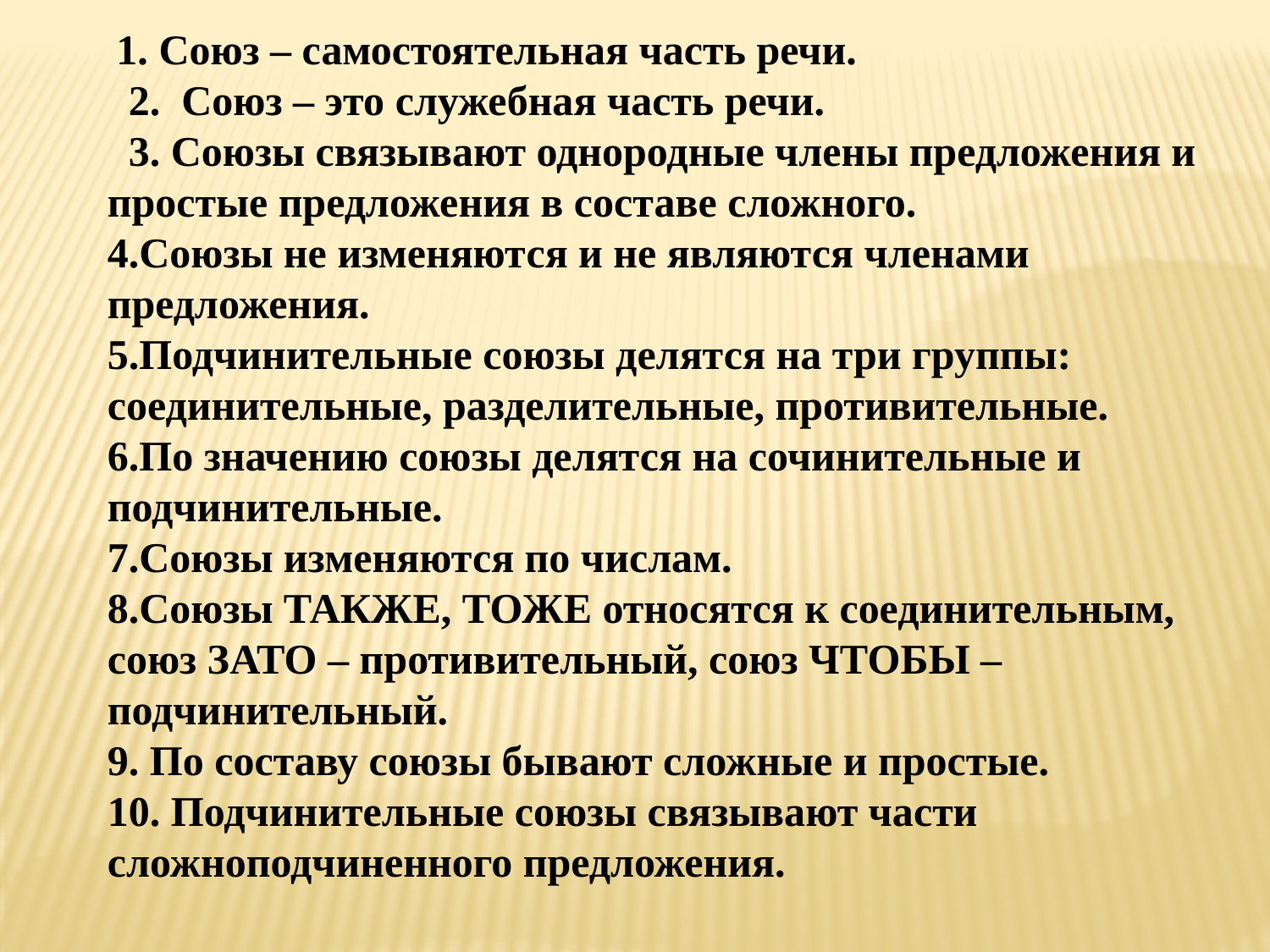

1. Союз – самостоятельная часть речи.
  2.  Союз – это служебная часть речи.
  3. Союзы связывают однородные члены предложения и простые предложения в составе сложного.
4.Союзы не изменяются и не являются членами предложения.
5.Подчинительные союзы делятся на три группы: соединительные, разделительные, противительные.
6.По значению союзы делятся на сочинительные и подчинительные.
7.Союзы изменяются по числам.
8.Союзы ТАКЖЕ, ТОЖЕ относятся к соединительным, союз ЗАТО – противительный, союз ЧТОБЫ – подчинительный.
9. По составу союзы бывают сложные и простые.
10. Подчинительные союзы связывают части сложноподчиненного предложения.